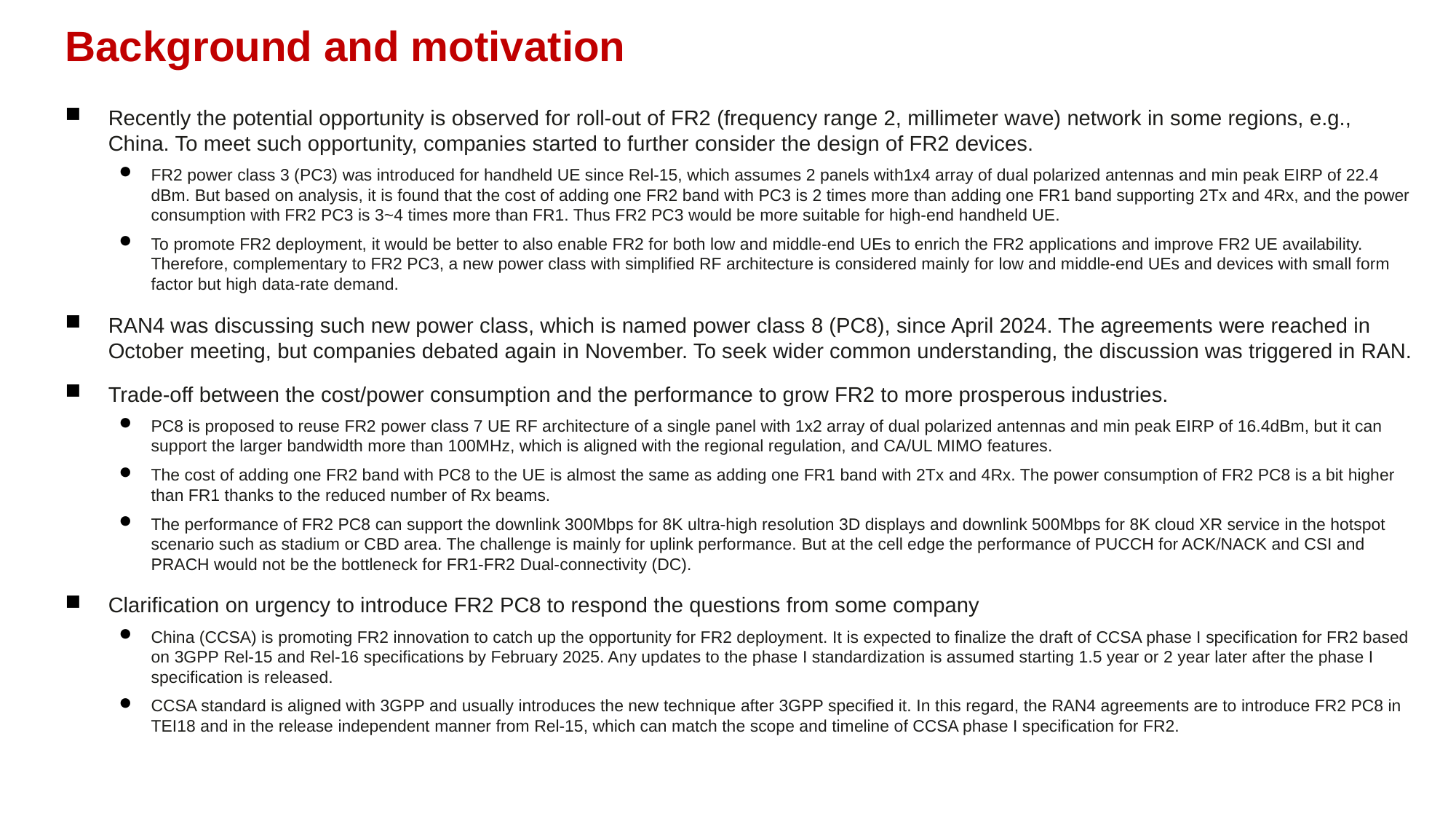

Background and motivation
Recently the potential opportunity is observed for roll-out of FR2 (frequency range 2, millimeter wave) network in some regions, e.g., China. To meet such opportunity, companies started to further consider the design of FR2 devices.
FR2 power class 3 (PC3) was introduced for handheld UE since Rel-15, which assumes 2 panels with1x4 array of dual polarized antennas and min peak EIRP of 22.4 dBm. But based on analysis, it is found that the cost of adding one FR2 band with PC3 is 2 times more than adding one FR1 band supporting 2Tx and 4Rx, and the power consumption with FR2 PC3 is 3~4 times more than FR1. Thus FR2 PC3 would be more suitable for high-end handheld UE.
To promote FR2 deployment, it would be better to also enable FR2 for both low and middle-end UEs to enrich the FR2 applications and improve FR2 UE availability. Therefore, complementary to FR2 PC3, a new power class with simplified RF architecture is considered mainly for low and middle-end UEs and devices with small form factor but high data-rate demand.
RAN4 was discussing such new power class, which is named power class 8 (PC8), since April 2024. The agreements were reached in October meeting, but companies debated again in November. To seek wider common understanding, the discussion was triggered in RAN.
Trade-off between the cost/power consumption and the performance to grow FR2 to more prosperous industries.
PC8 is proposed to reuse FR2 power class 7 UE RF architecture of a single panel with 1x2 array of dual polarized antennas and min peak EIRP of 16.4dBm, but it can support the larger bandwidth more than 100MHz, which is aligned with the regional regulation, and CA/UL MIMO features.
The cost of adding one FR2 band with PC8 to the UE is almost the same as adding one FR1 band with 2Tx and 4Rx. The power consumption of FR2 PC8 is a bit higher than FR1 thanks to the reduced number of Rx beams.
The performance of FR2 PC8 can support the downlink 300Mbps for 8K ultra-high resolution 3D displays and downlink 500Mbps for 8K cloud XR service in the hotspot scenario such as stadium or CBD area. The challenge is mainly for uplink performance. But at the cell edge the performance of PUCCH for ACK/NACK and CSI and PRACH would not be the bottleneck for FR1-FR2 Dual-connectivity (DC).
Clarification on urgency to introduce FR2 PC8 to respond the questions from some company
China (CCSA) is promoting FR2 innovation to catch up the opportunity for FR2 deployment. It is expected to finalize the draft of CCSA phase I specification for FR2 based on 3GPP Rel-15 and Rel-16 specifications by February 2025. Any updates to the phase I standardization is assumed starting 1.5 year or 2 year later after the phase I specification is released.
CCSA standard is aligned with 3GPP and usually introduces the new technique after 3GPP specified it. In this regard, the RAN4 agreements are to introduce FR2 PC8 in TEI18 and in the release independent manner from Rel-15, which can match the scope and timeline of CCSA phase I specification for FR2.